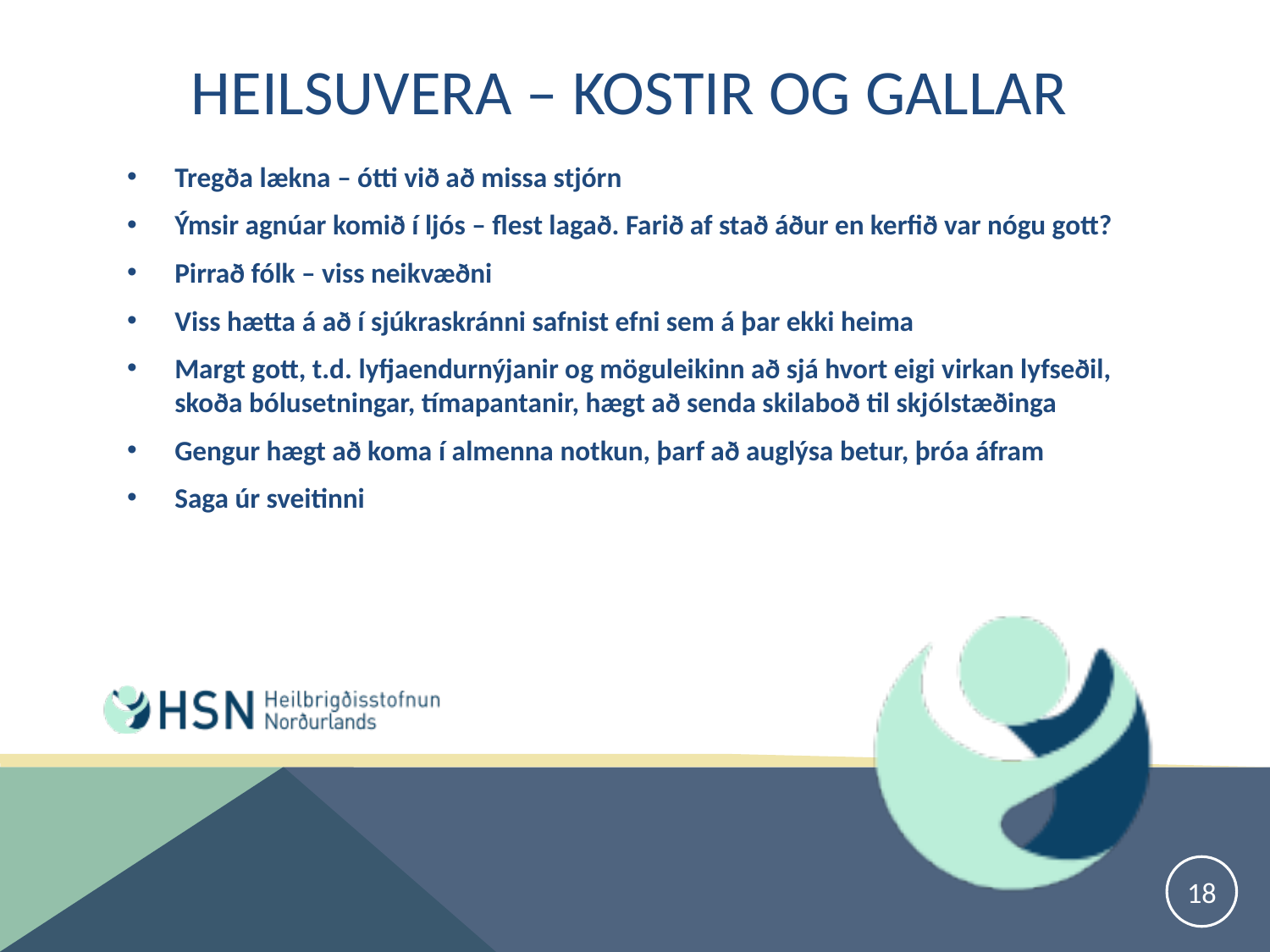

# Heilsuvera – kostir og gallar
Tregða lækna – ótti við að missa stjórn
Ýmsir agnúar komið í ljós – flest lagað. Farið af stað áður en kerfið var nógu gott?
Pirrað fólk – viss neikvæðni
Viss hætta á að í sjúkraskránni safnist efni sem á þar ekki heima
Margt gott, t.d. lyfjaendurnýjanir og möguleikinn að sjá hvort eigi virkan lyfseðil, skoða bólusetningar, tímapantanir, hægt að senda skilaboð til skjólstæðinga
Gengur hægt að koma í almenna notkun, þarf að auglýsa betur, þróa áfram
Saga úr sveitinni

18